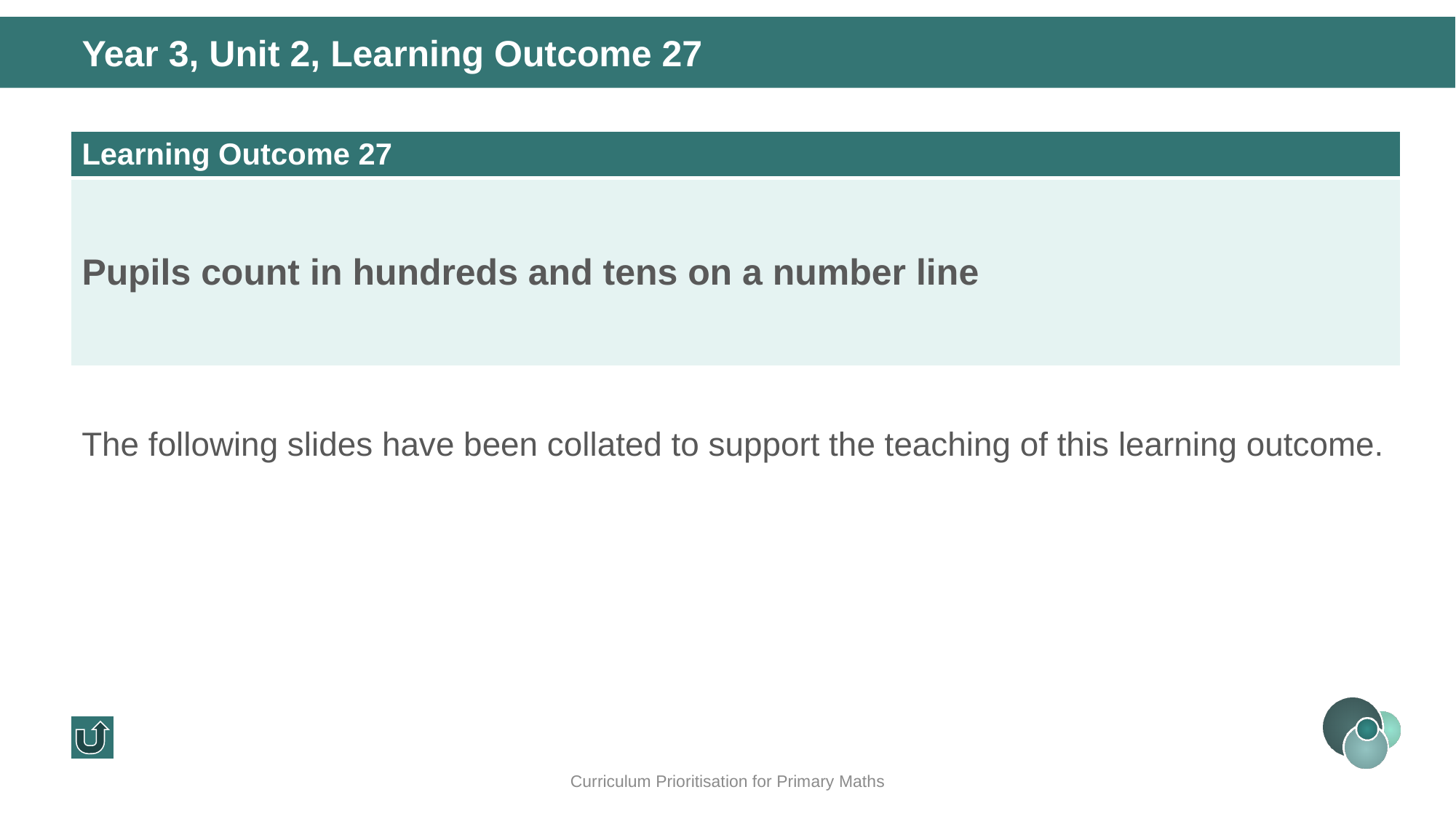

Year 3, Unit 2, Learning Outcome 27
| Learning Outcome 27 |
| --- |
| Pupils count in hundreds and tens on a number line |
The following slides have been collated to support the teaching of this learning outcome.

Curriculum Prioritisation for Primary Maths